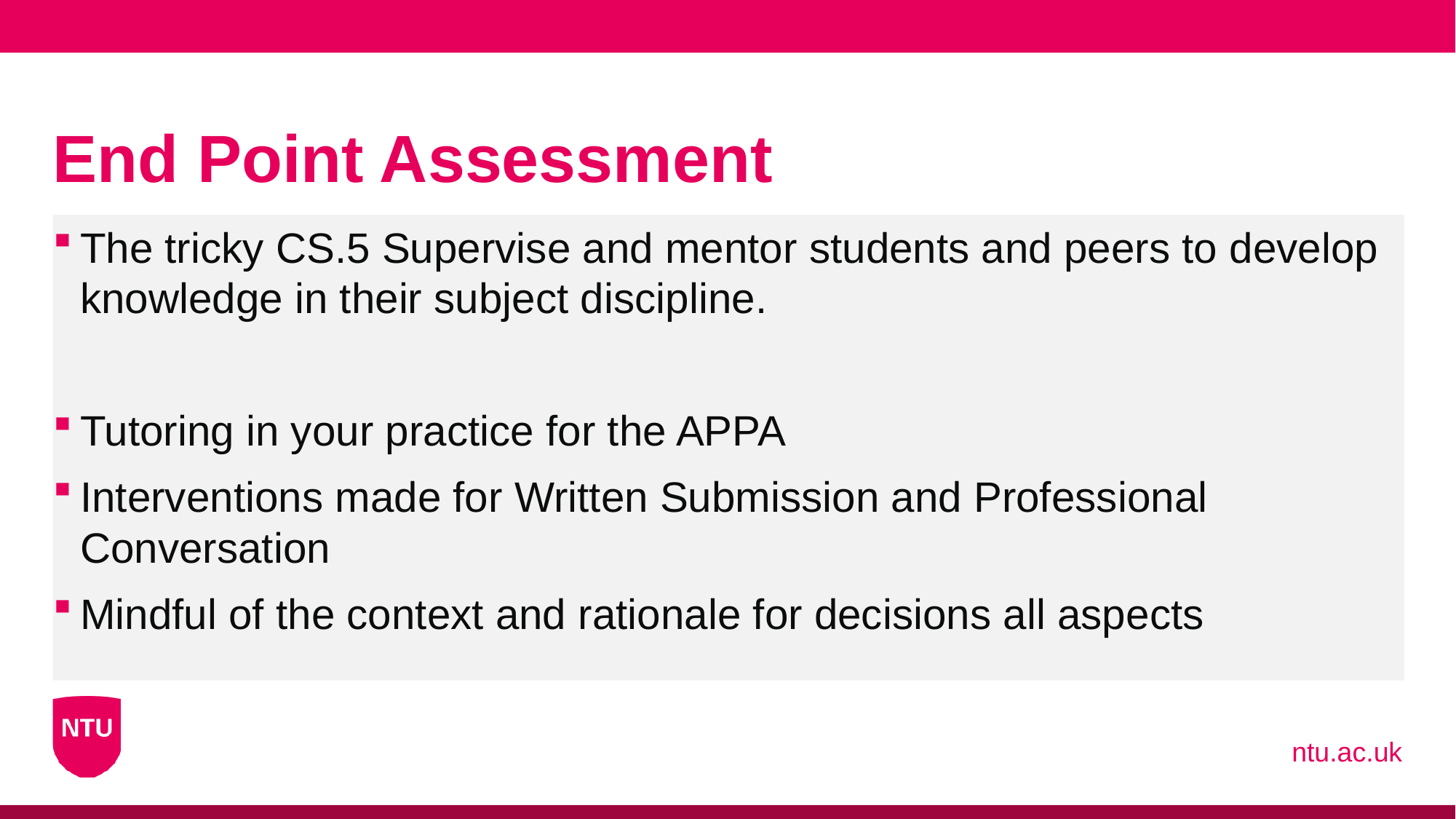

# End Point Assessment
The tricky CS.5 Supervise and mentor students and peers to develop knowledge in their subject discipline.

Tutoring in your practice for the APPA
Interventions made for Written Submission and Professional Conversation
Mindful of the context and rationale for decisions all aspects

ntu.ac.uk